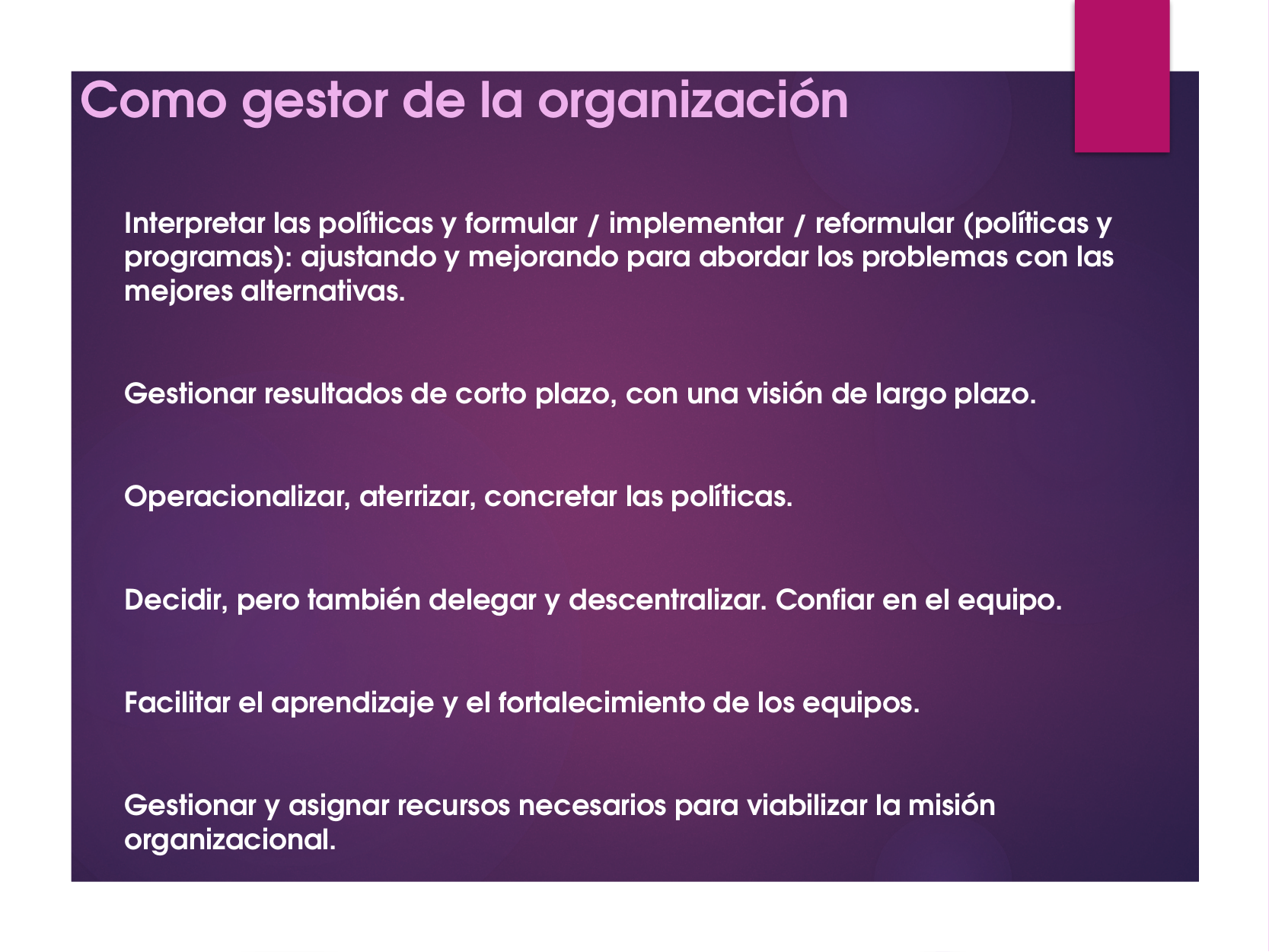

# Como gestor de la organización

Interpretar las políticas y formular / implementar / reformular (políticas y programas): ajustando y mejorando para abordar los problemas con las mejores alternativas.

Gestionar resultados de corto plazo, con una visión de largo plazo.

Operacionalizar, aterrizar, concretar las políticas.

Decidir, pero también delegar y descentralizar. Confiar en el equipo.

Facilitar el aprendizaje y el fortalecimiento de los equipos.

Gestionar y asignar recursos necesarios para viabilizar la misión organizacional.